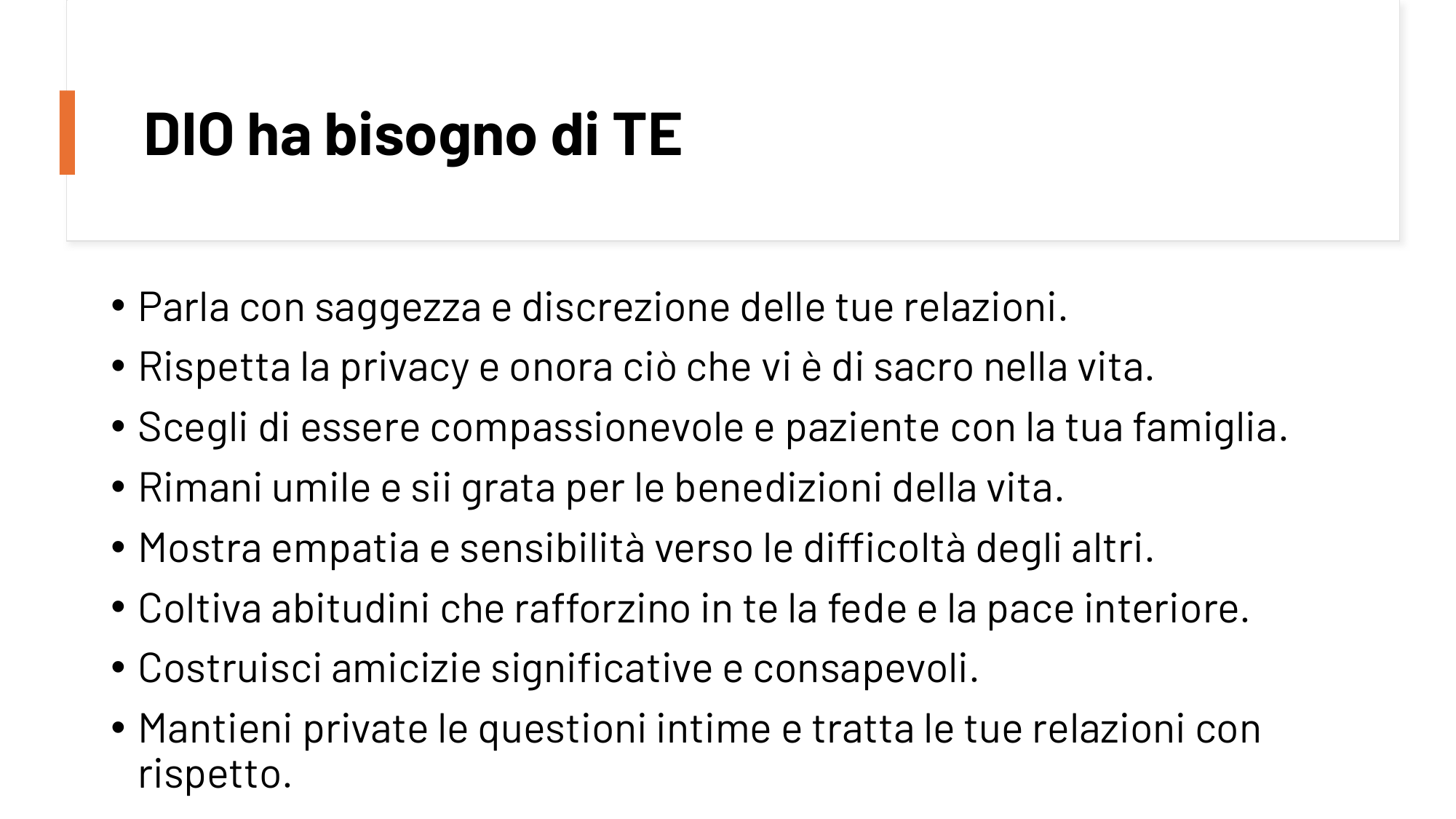

# DIO ha bisogno di TE

Parla con saggezza e discrezione delle tue relazioni.
Rispetta la privacy e onora ciò che vi è di sacro nella vita.
Scegli di essere compassionevole e paziente con la tua famiglia.
Rimani umile e sii grata per le benedizioni della vita.
Mostra empatia e sensibilità verso le difficoltà degli altri.
Coltiva abitudini che rafforzino in te la fede e la pace interiore.
Costruisci amicizie significative e consapevoli.
Mantieni private le questioni intime e tratta le tue relazioni con rispetto.